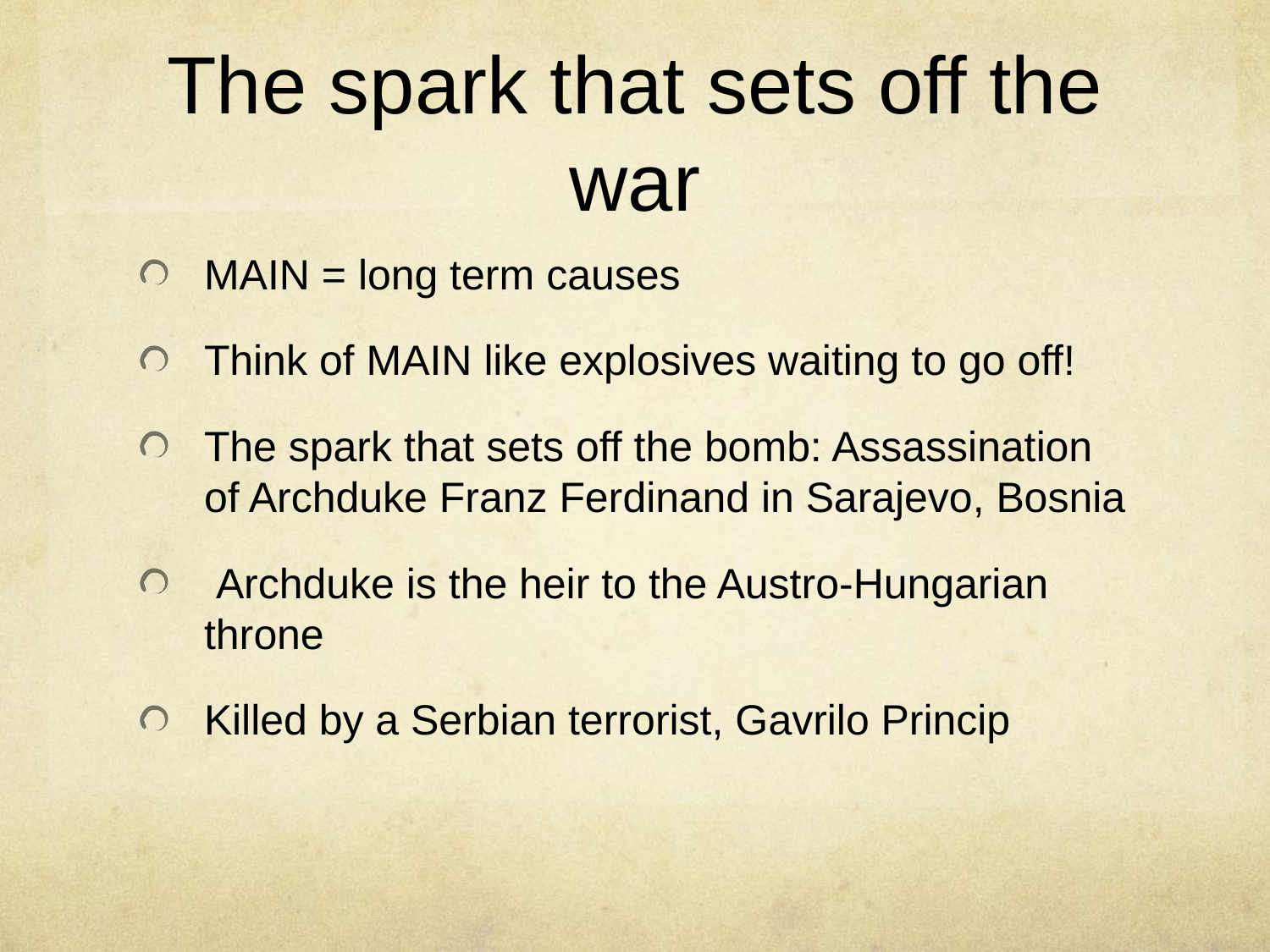

# The spark that sets off the war
MAIN = long term causes
Think of MAIN like explosives waiting to go off!
The spark that sets off the bomb: Assassination of Archduke Franz Ferdinand in Sarajevo, Bosnia
 Archduke is the heir to the Austro-Hungarian throne
Killed by a Serbian terrorist, Gavrilo Princip